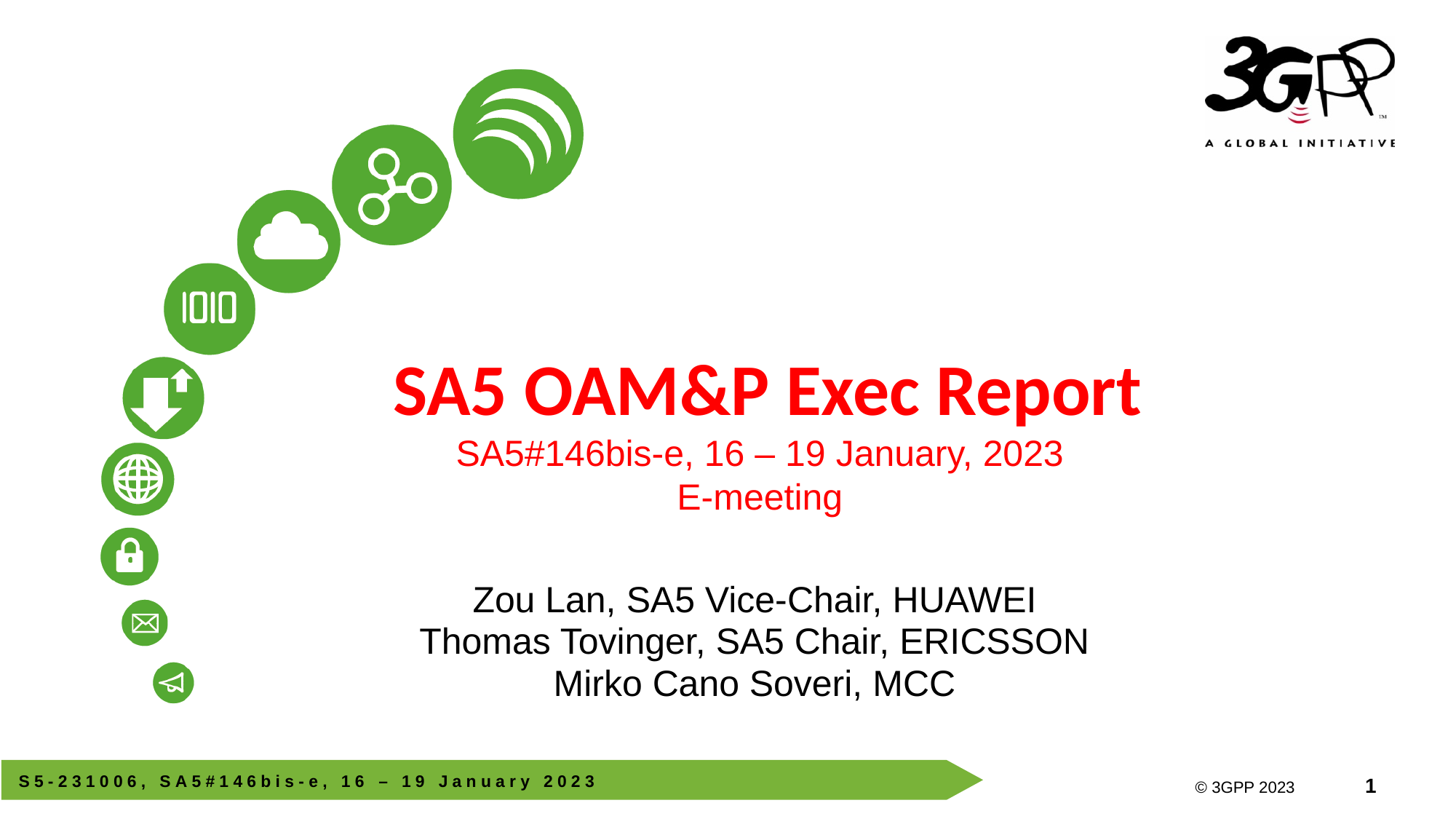

# SA5 OAM&P Exec Report SA5#146bis-e, 16 – 19 January, 2023 E-meeting
Zou Lan, SA5 Vice-Chair, HUAWEI
Thomas Tovinger, SA5 Chair, ERICSSON
Mirko Cano Soveri, MCC